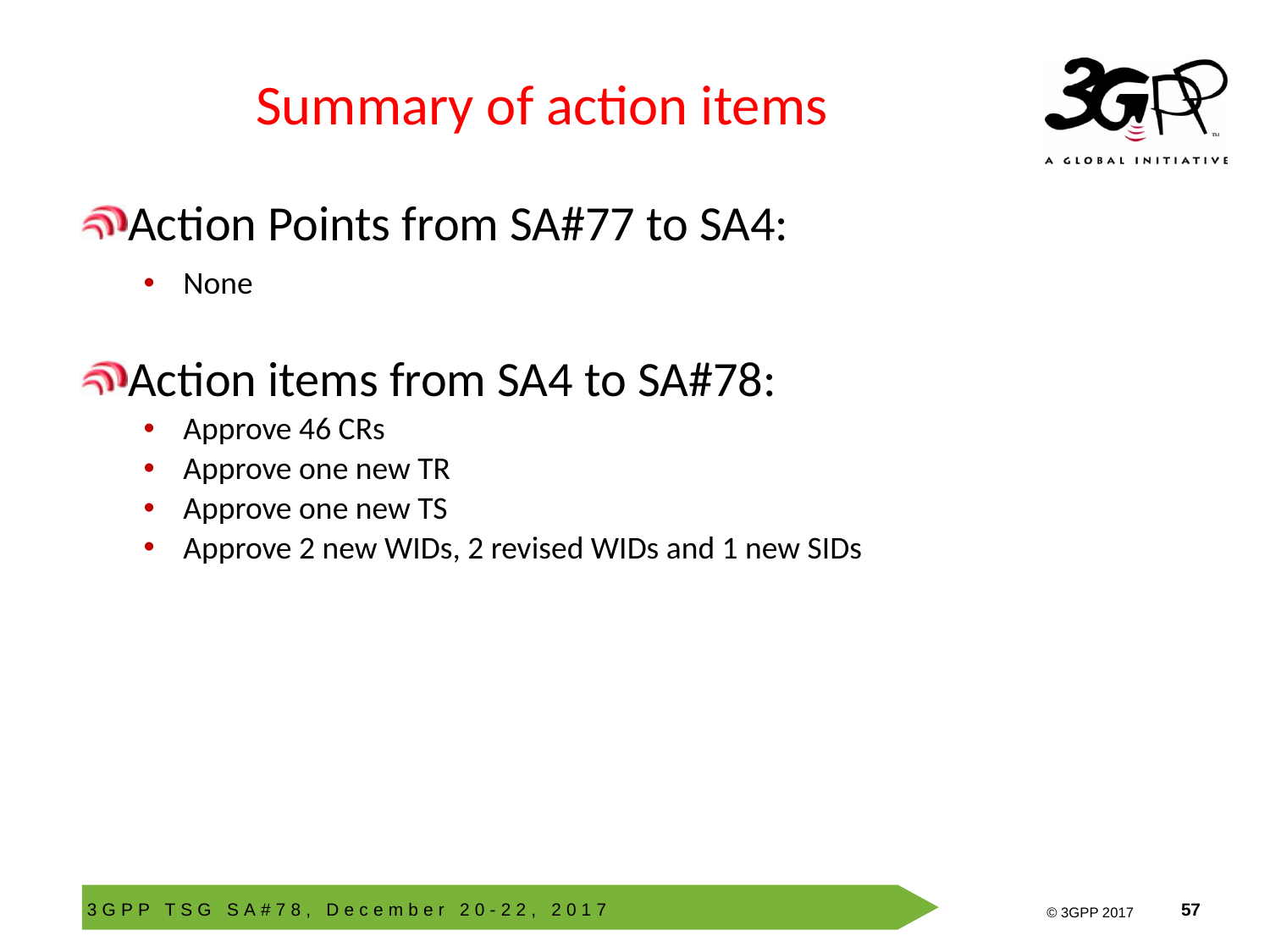

# Summary of action items
Action Points from SA#77 to SA4:
None
Action items from SA4 to SA#78:
Approve 46 CRs
Approve one new TR
Approve one new TS
Approve 2 new WIDs, 2 revised WIDs and 1 new SIDs